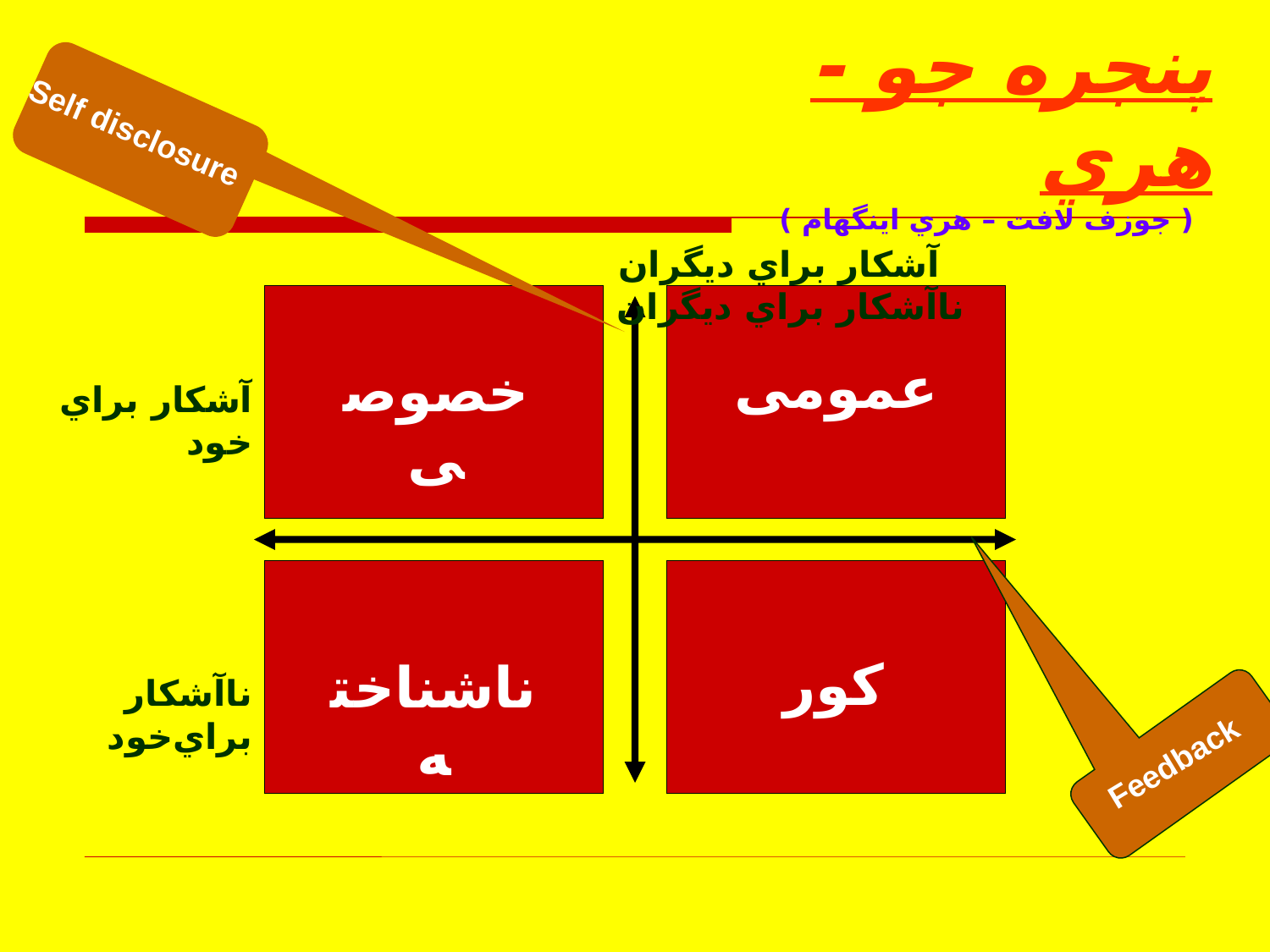

پنجره جو - هري
( جوزف لافت – هري اينگهام )

Self disclosure
  آشكار براي ديگران                      ناآشكار براي ديگران

عمومی
خصوصی
آشكار براي خود

ناآشكار براي‌خود

کور
ناشناخته

Feedback